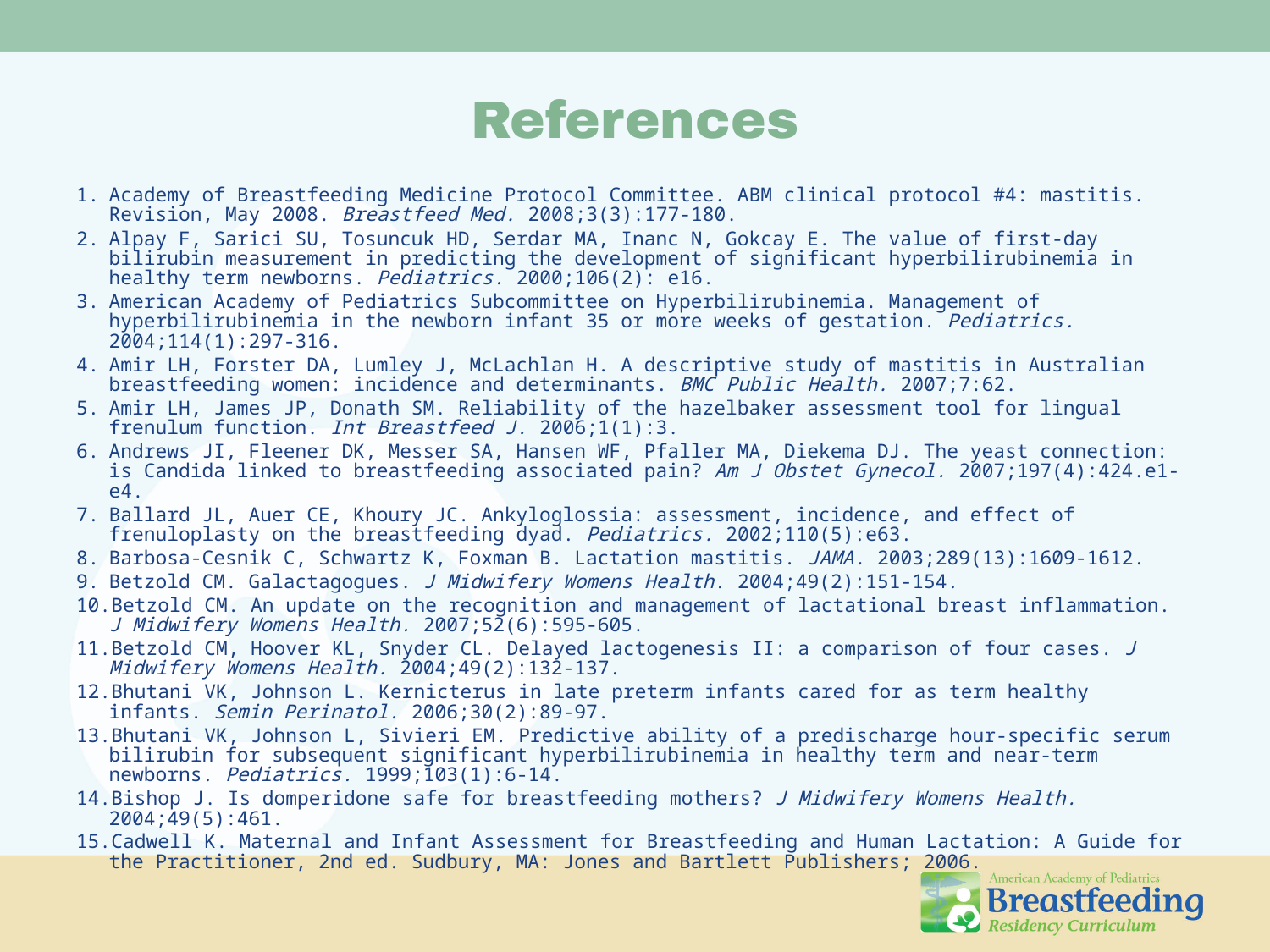

# References
Academy of Breastfeeding Medicine Protocol Committee. ABM clinical protocol #4: mastitis. Revision, May 2008. Breastfeed Med. 2008;3(3):177-180.
Alpay F, Sarici SU, Tosuncuk HD, Serdar MA, Inanc N, Gokcay E. The value of first-day bilirubin measurement in predicting the development of significant hyperbilirubinemia in healthy term newborns. Pediatrics. 2000;106(2): e16.
American Academy of Pediatrics Subcommittee on Hyperbilirubinemia. Management of hyperbilirubinemia in the newborn infant 35 or more weeks of gestation. Pediatrics. 2004;114(1):297-316.
Amir LH, Forster DA, Lumley J, McLachlan H. A descriptive study of mastitis in Australian breastfeeding women: incidence and determinants. BMC Public Health. 2007;7:62.
Amir LH, James JP, Donath SM. Reliability of the hazelbaker assessment tool for lingual frenulum function. Int Breastfeed J. 2006;1(1):3.
Andrews JI, Fleener DK, Messer SA, Hansen WF, Pfaller MA, Diekema DJ. The yeast connection: is Candida linked to breastfeeding associated pain? Am J Obstet Gynecol. 2007;197(4):424.e1-e4.
Ballard JL, Auer CE, Khoury JC. Ankyloglossia: assessment, incidence, and effect of frenuloplasty on the breastfeeding dyad. Pediatrics. 2002;110(5):e63.
Barbosa-Cesnik C, Schwartz K, Foxman B. Lactation mastitis. JAMA. 2003;289(13):1609-1612.
Betzold CM. Galactagogues. J Midwifery Womens Health. 2004;49(2):151-154.
Betzold CM. An update on the recognition and management of lactational breast inflammation. J Midwifery Womens Health. 2007;52(6):595-605.
Betzold CM, Hoover KL, Snyder CL. Delayed lactogenesis II: a comparison of four cases. J Midwifery Womens Health. 2004;49(2):132-137.
Bhutani VK, Johnson L. Kernicterus in late preterm infants cared for as term healthy infants. Semin Perinatol. 2006;30(2):89-97.
Bhutani VK, Johnson L, Sivieri EM. Predictive ability of a predischarge hour-specific serum bilirubin for subsequent significant hyperbilirubinemia in healthy term and near-term newborns. Pediatrics. 1999;103(1):6-14.
Bishop J. Is domperidone safe for breastfeeding mothers? J Midwifery Womens Health. 2004;49(5):461.
Cadwell K. Maternal and Infant Assessment for Breastfeeding and Human Lactation: A Guide for the Practitioner, 2nd ed. Sudbury, MA: Jones and Bartlett Publishers; 2006.